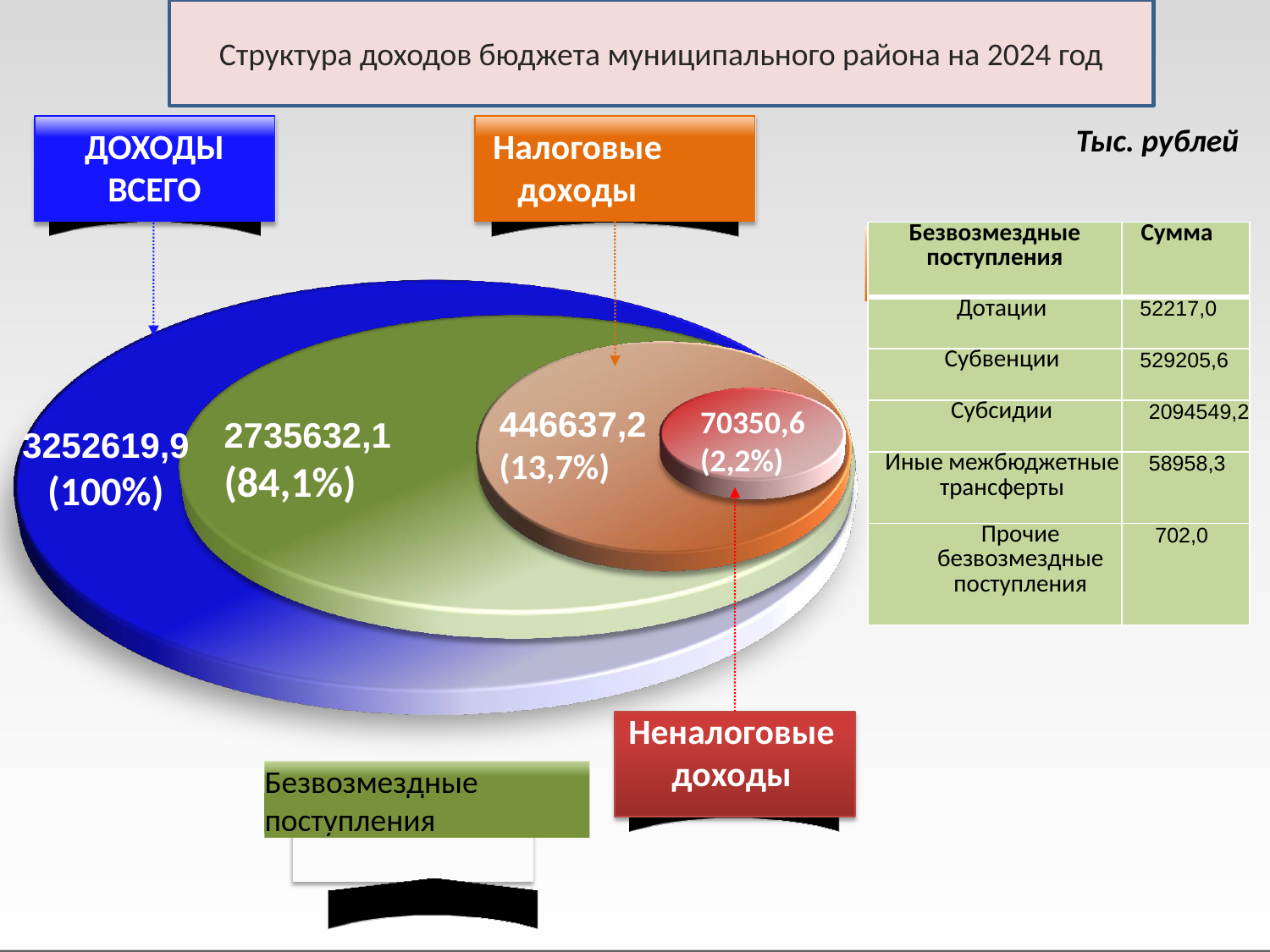

Структура доходов бюджета муниципального района на 2024 год

Тыс. рублей
ДОХОДЫ ВСЕГО
Налоговые доходы

| Безвозмездные поступления | Сумма |
| --- | --- |
| Дотации | 52217,0 |
| Субвенции | 529205,6 |
| Субсидии | 2094549,2 |
| Иные межбюджетные трансферты | 58958,3 |
| Прочие безвозмездные поступления | 702,0 |

446637,2
(13,7%)
70350,6
(2,2%)

2735632,1
(84,1%)
3252619,9
(100%)

Неналоговые доходы

Безвозмездные  поступления